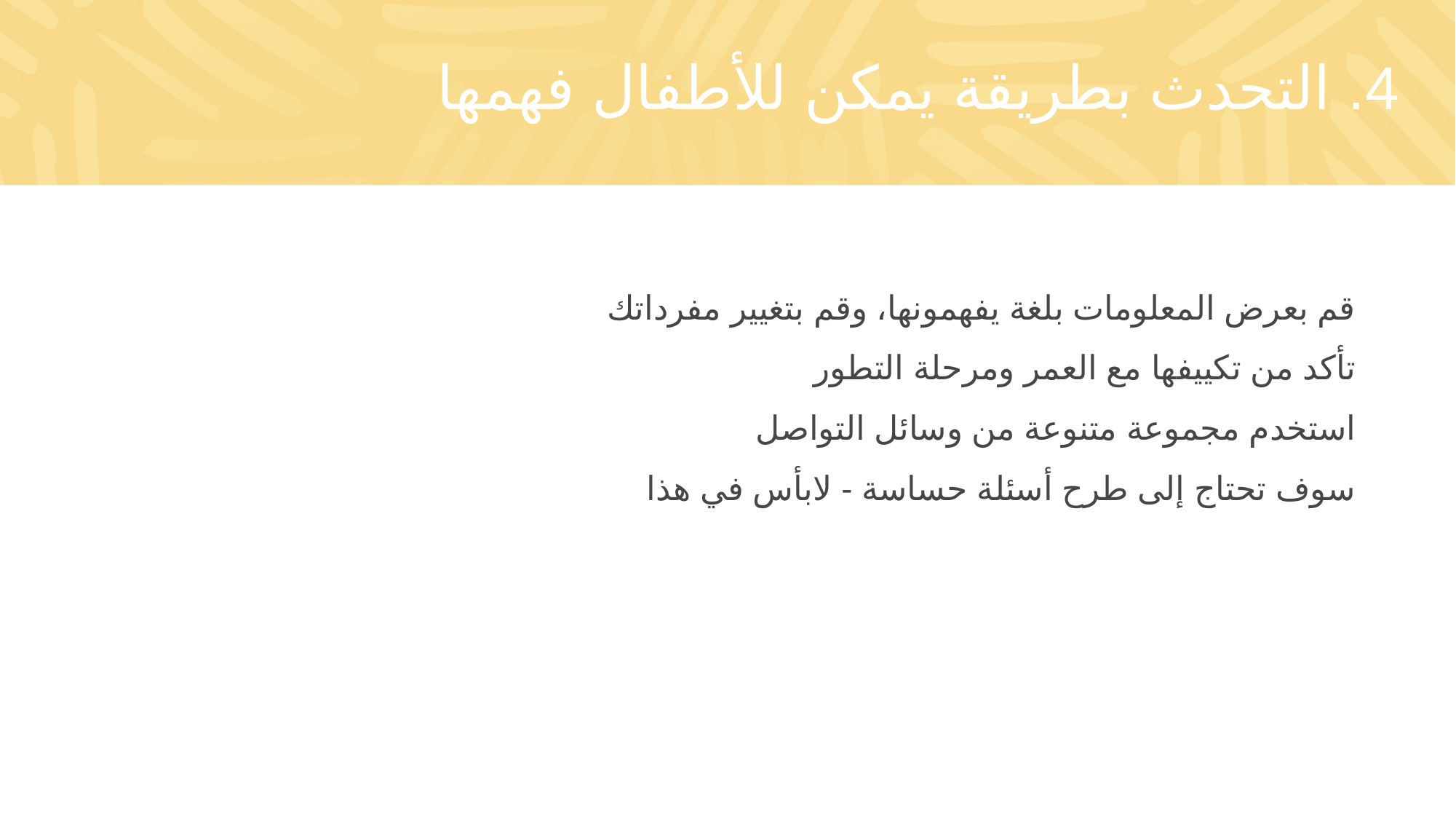

# 4. التحدث بطريقة يمكن للأطفال فهمها
قم بعرض المعلومات بلغة يفهمونها، وقم بتغيير مفرداتك
تأكد من تكييفها مع العمر ومرحلة التطور
استخدم مجموعة متنوعة من وسائل التواصل
سوف تحتاج إلى طرح أسئلة حساسة - لابأس في هذا